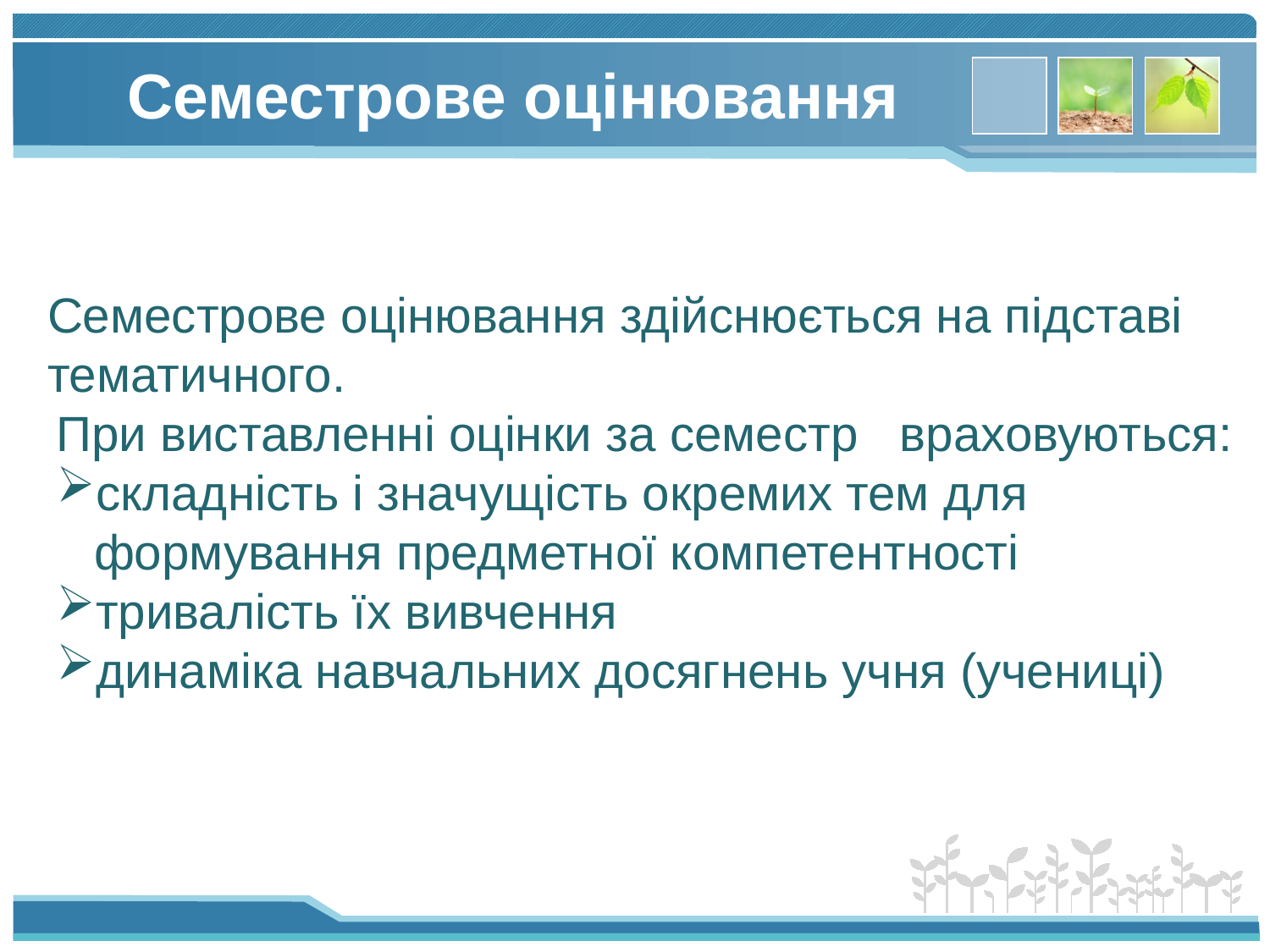

# Семестрове оцінювання
Семестрове оцінювання здійснюється на підставі тематичного.
При виставленні оцінки за семестр   враховуються:
складність і значущість окремих тем для формування предметної компетентності
тривалість їх вивчення
динаміка навчальних досягнень учня (учениці)